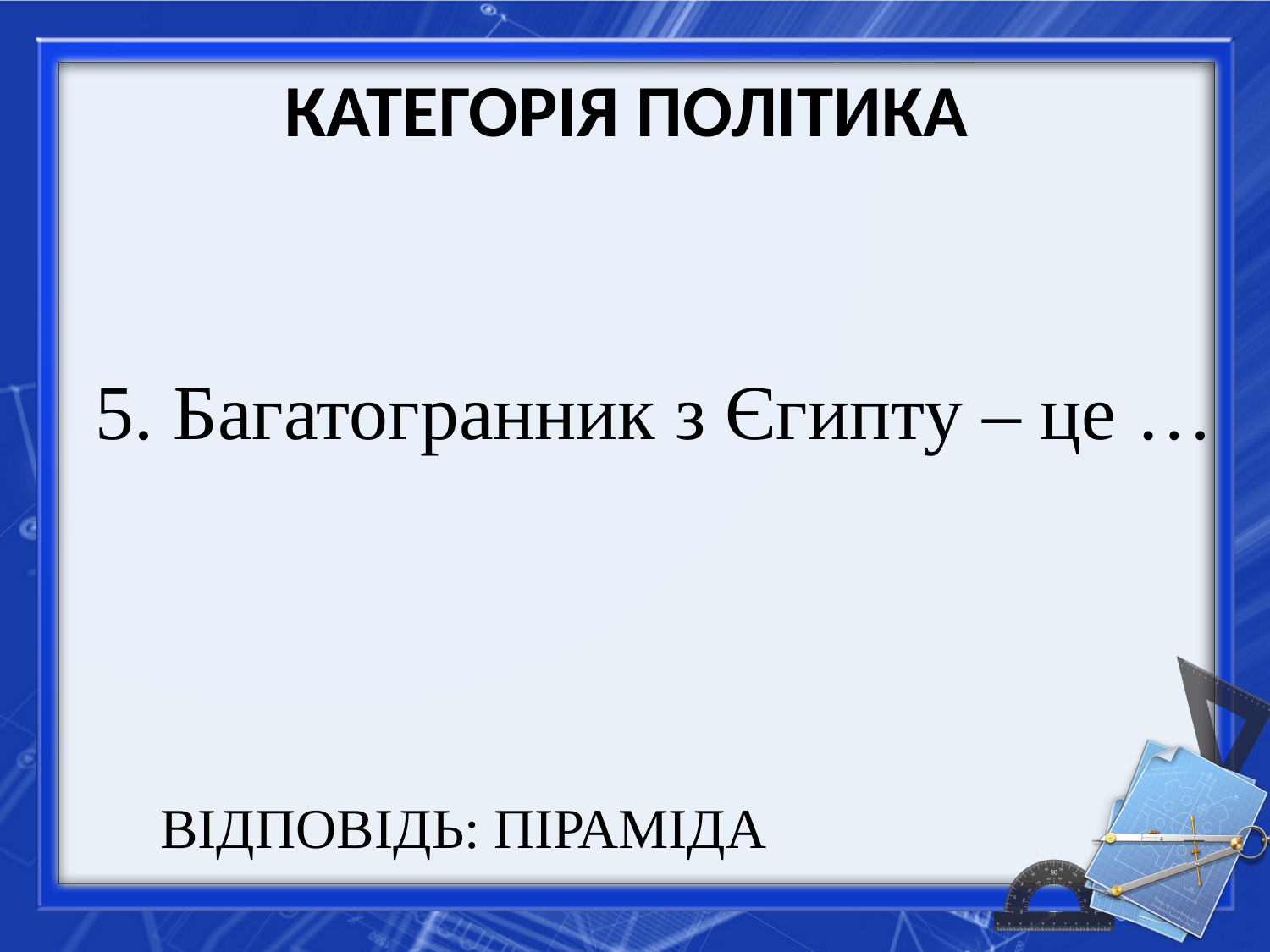

# КАТЕГОРІЯ ПОЛІТИКА
 5. Багатогранник з Єгипту – це …
ВІДПОВІДЬ: ПІРАМІДА